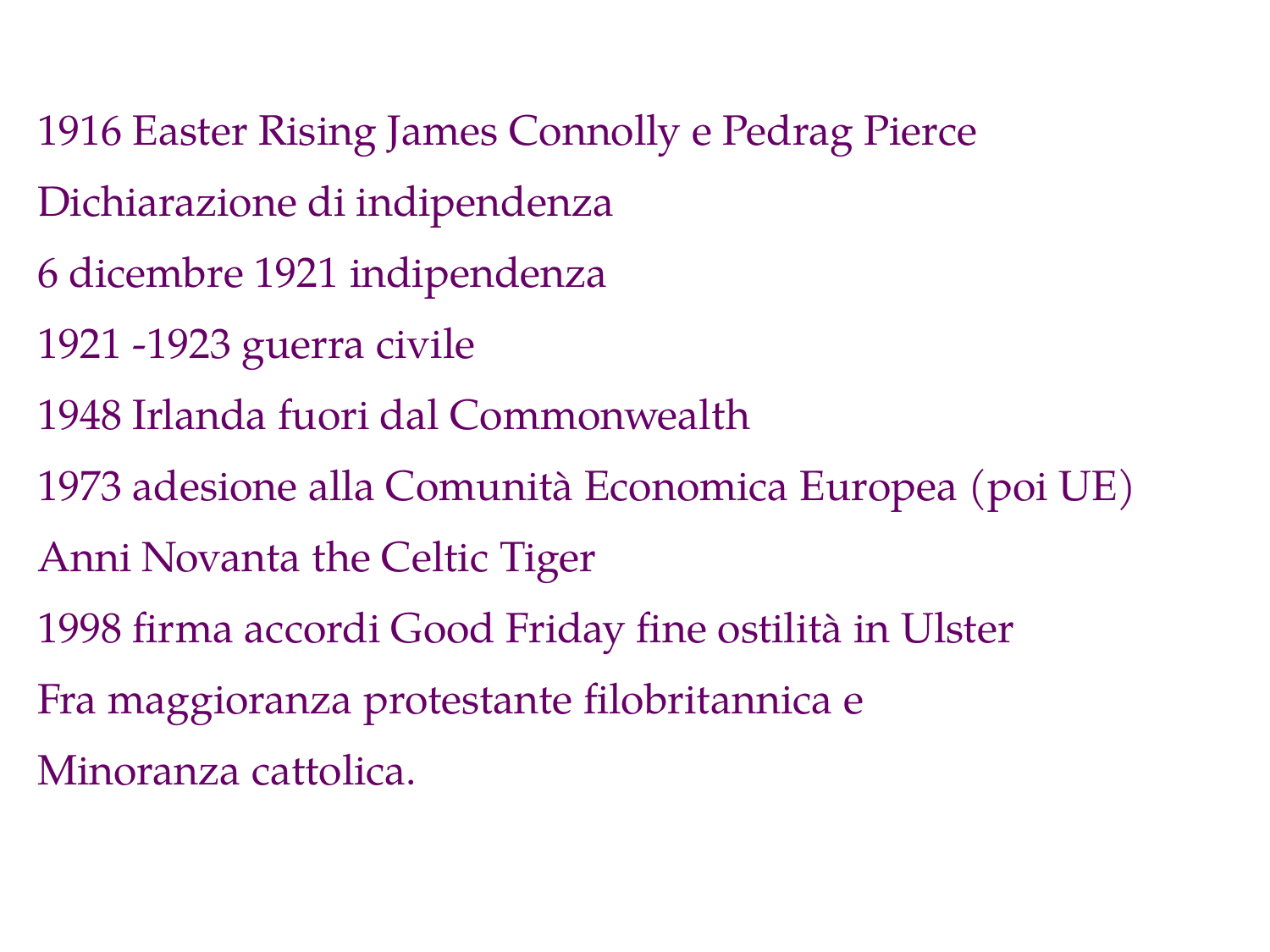

1916 Easter Rising James Connolly e Pedrag Pierce
Dichiarazione di indipendenza
6 dicembre 1921 indipendenza
1921 -1923 guerra civile
1948 Irlanda fuori dal Commonwealth
1973 adesione alla Comunità Economica Europea (poi UE)
Anni Novanta the Celtic Tiger
1998 firma accordi Good Friday fine ostilità in Ulster
Fra maggioranza protestante filobritannica e
Minoranza cattolica.